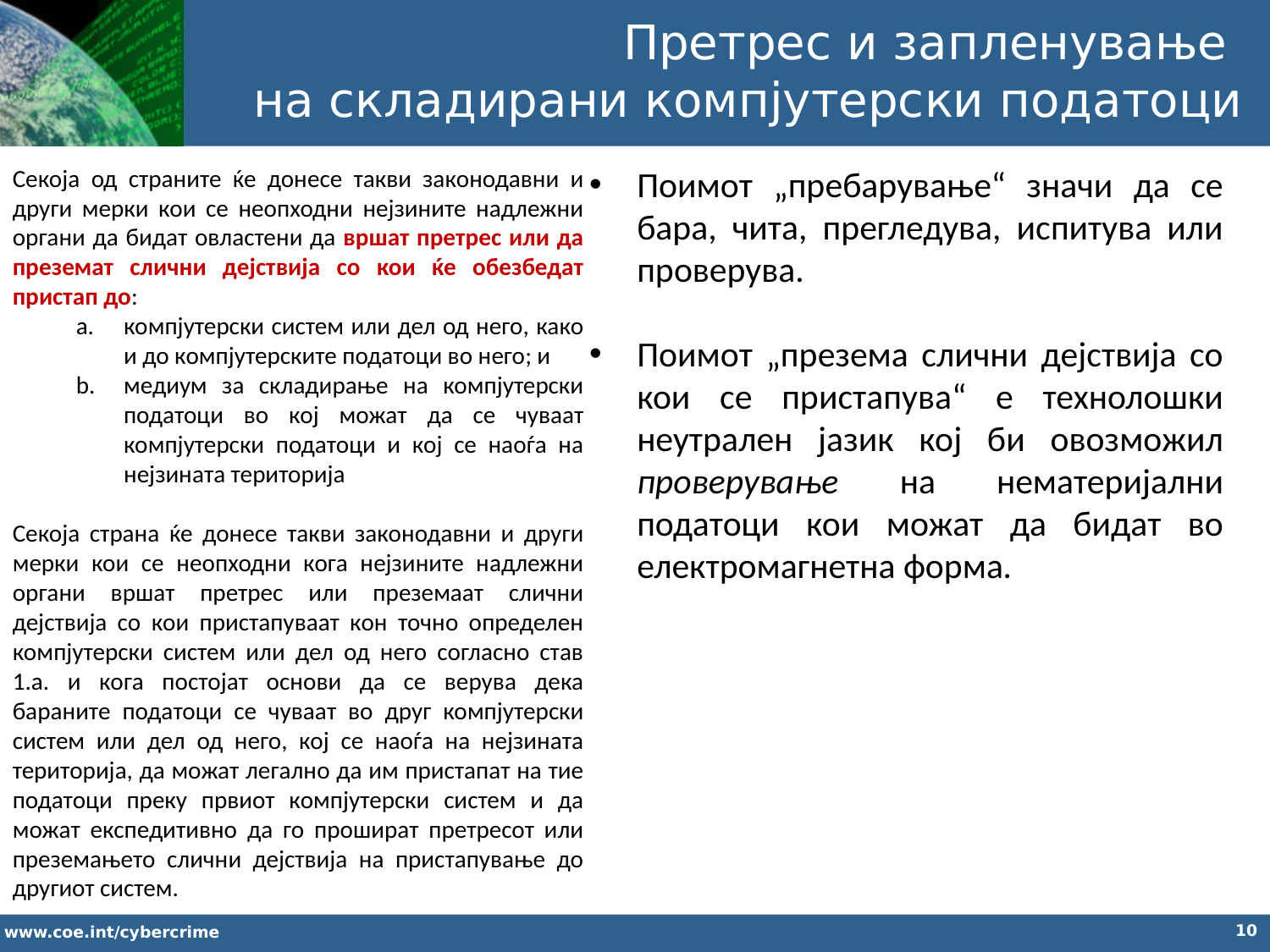

Претрес и запленување
на складирани компјутерски податоци
Секоја од страните ќе донесе такви законодавни и други мерки кои се неопходни нејзините надлежни органи да бидат овластени да вршат претрес или да преземат слични дејствија со кои ќе обезбедат пристап до:
компјутерски систем или дел од него, како и до компјутерските податоци во него; и
медиум за складирање на компјутерски податоци во кој можат да се чуваат компјутерски податоци и кој се наоѓа на нејзината територија

Секоја страна ќе донесе такви законодавни и други мерки кои се неопходни кога нејзините надлежни органи вршат претрес или преземаат слични дејствија со кои пристапуваат кон точно определен компјутерски систем или дел од него согласно став 1.а. и кога постојат основи да се верува дека бараните податоци се чуваат во друг компјутерски систем или дел од него, кој се наоѓа на нејзината територија, да можат легално да им пристапат на тие податоци преку првиот компјутерски систем и да можат експедитивно да го прошират претресот или преземањето слични дејствија на пристапување до другиот систем.
Поимот „пребарување“ значи да се бара, чита, прегледува, испитува или проверува.

Поимот „презема слични дејствија со кои се пристапува“ е технолошки неутрален јазик кој би овозможил проверување на нематеријални податоци кои можат да бидат во електромагнетна форма.